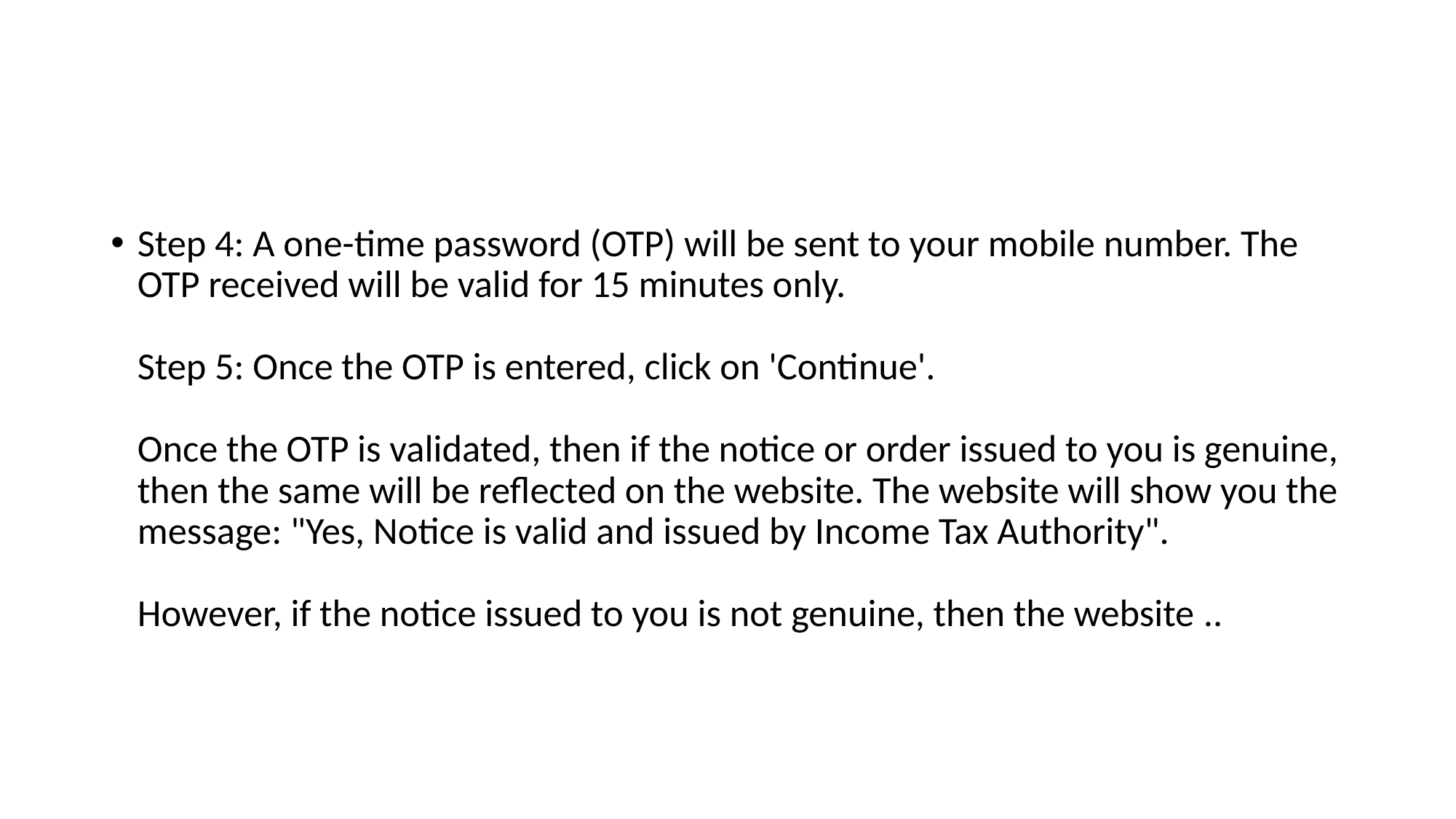

#
Step 4: A one-time password (OTP) will be sent to your mobile number. The OTP received will be valid for 15 minutes only.
Step 5: Once the OTP is entered, click on 'Continue'.
Once the OTP is validated, then if the notice or order issued to you is genuine, then the same will be reflected on the website. The website will show you the message: "Yes, Notice is valid and issued by Income Tax Authority".
However, if the notice issued to you is not genuine, then the website ..